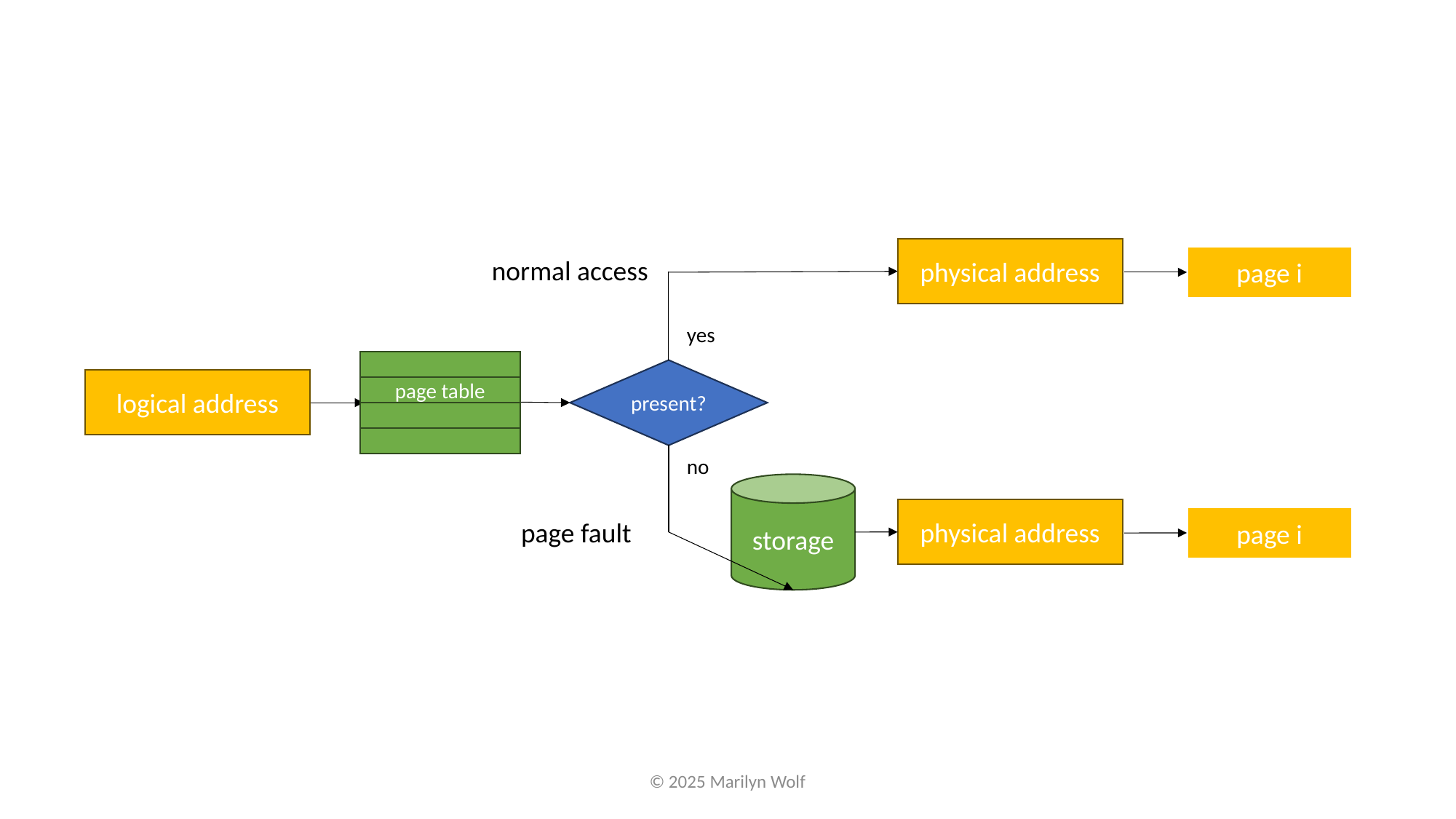

physical address
page i
normal access
yes

page table

present?
logical address
no
storage
physical address
page i
page fault
© 2025 Marilyn Wolf